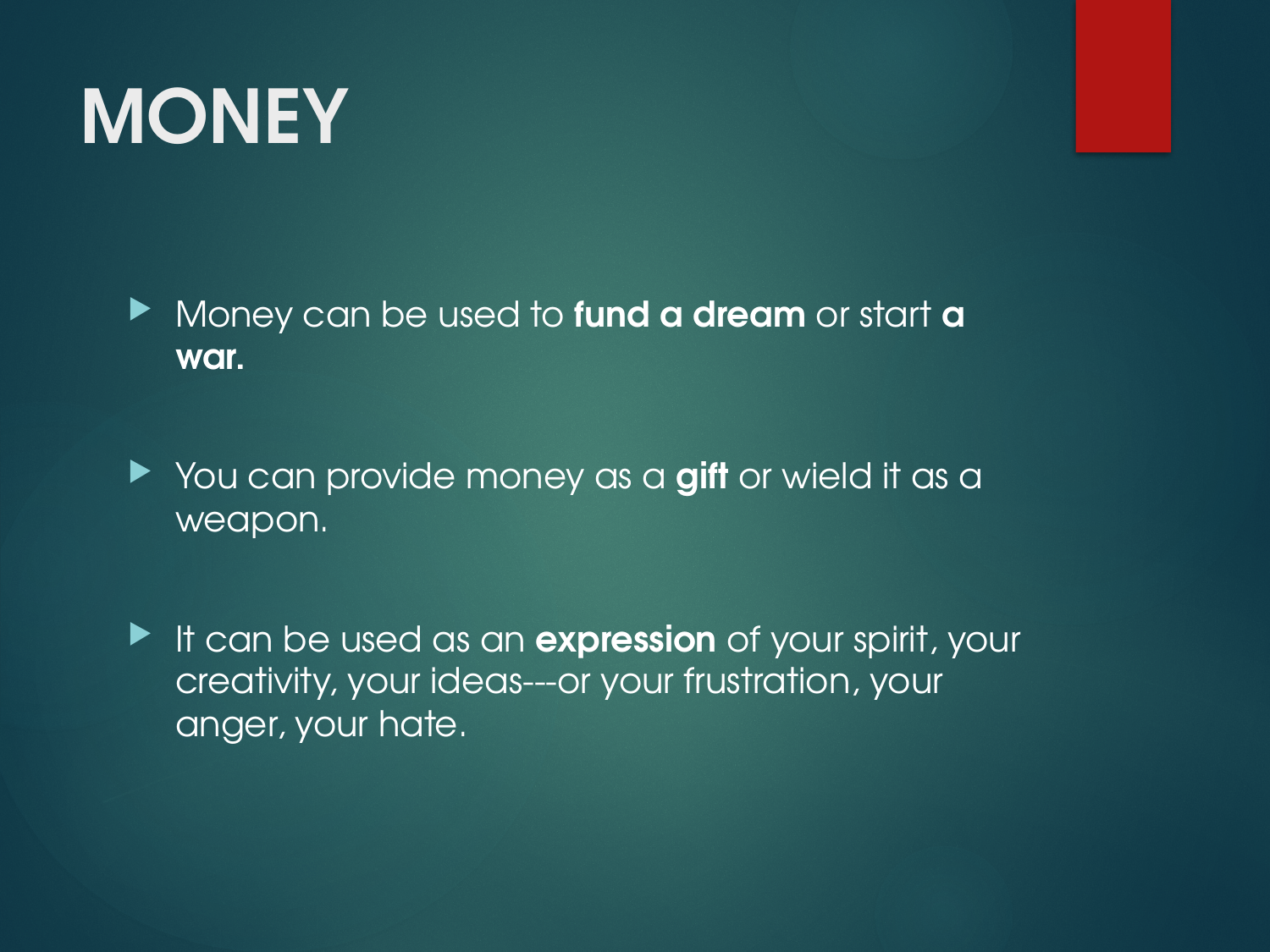

# MONEY
Money can be used to fund a dream or start a war.

You can provide money as a gift or wield it as a weapon.

It can be used as an expression of your spirit, your creativity, your ideas---or your frustration, your anger, your hate.